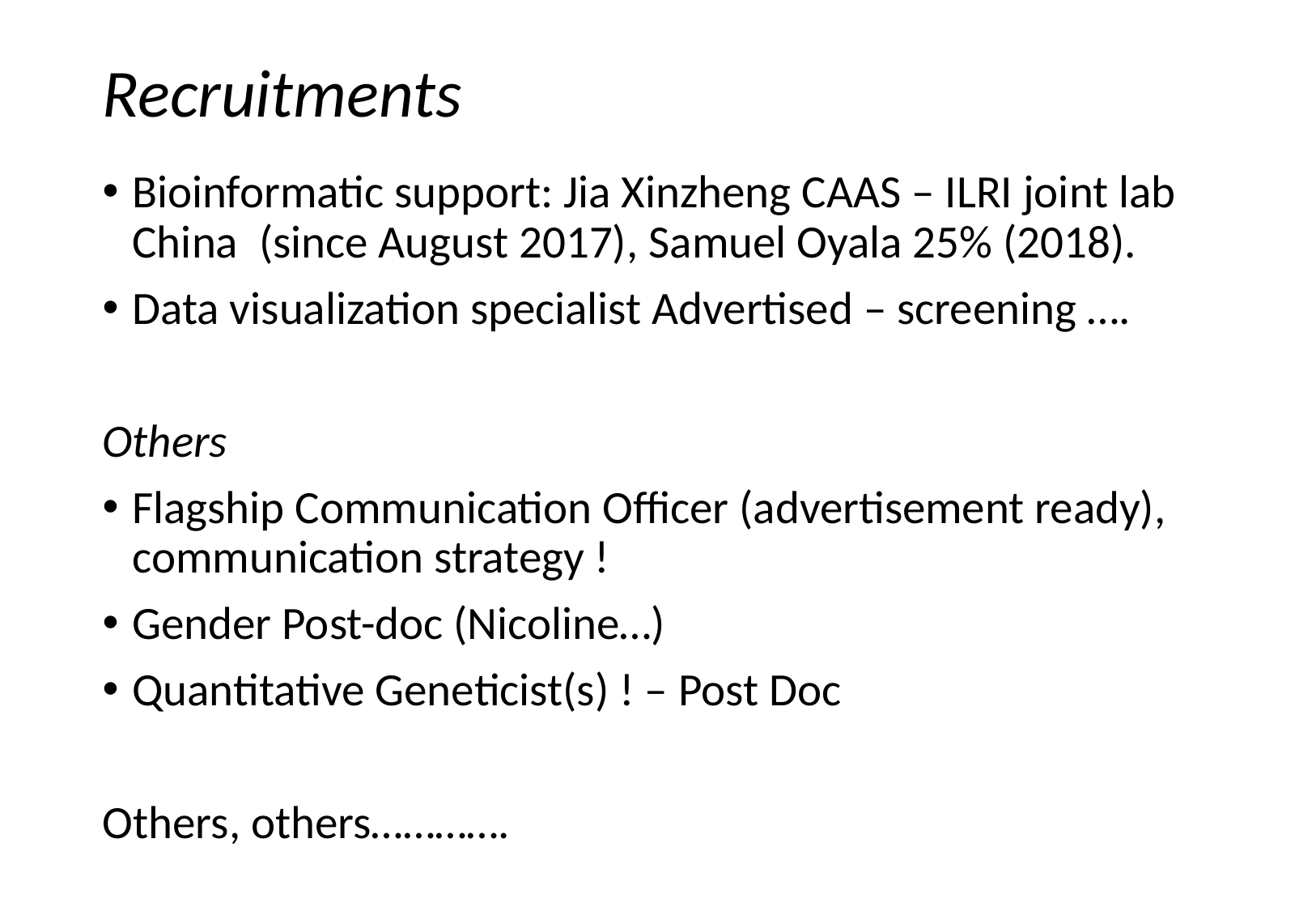

# Recruitments
Bioinformatic support: Jia Xinzheng CAAS – ILRI joint lab China  (since August 2017), Samuel Oyala 25% (2018).
Data visualization specialist Advertised – screening ….

Others
Flagship Communication Officer (advertisement ready), communication strategy !
Gender Post-doc (Nicoline…)
Quantitative Geneticist(s) ! – Post Doc

Others, others………….